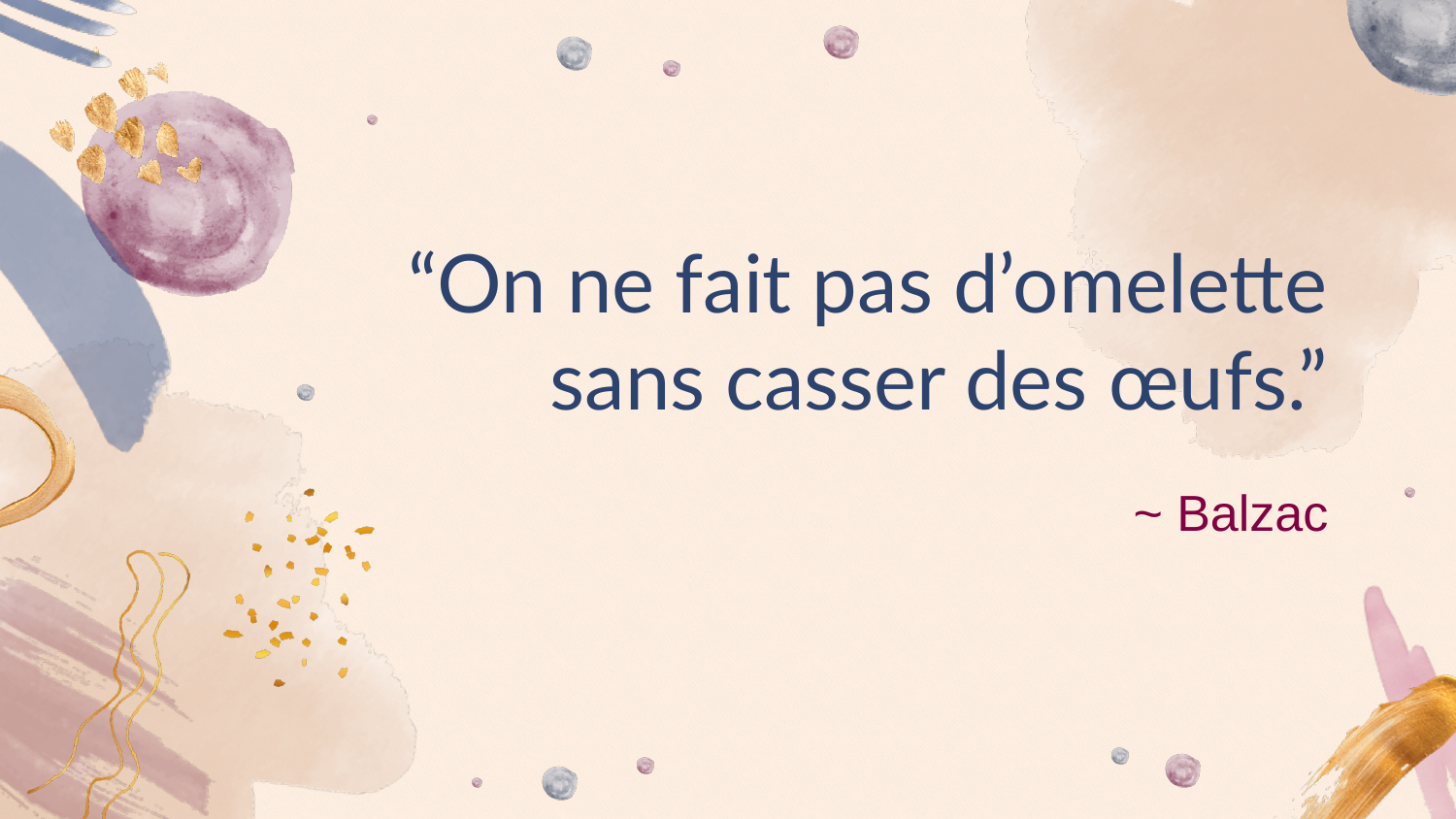

“On ne fait pas d’omelette sans casser des œufs.”
# ~ Balzac